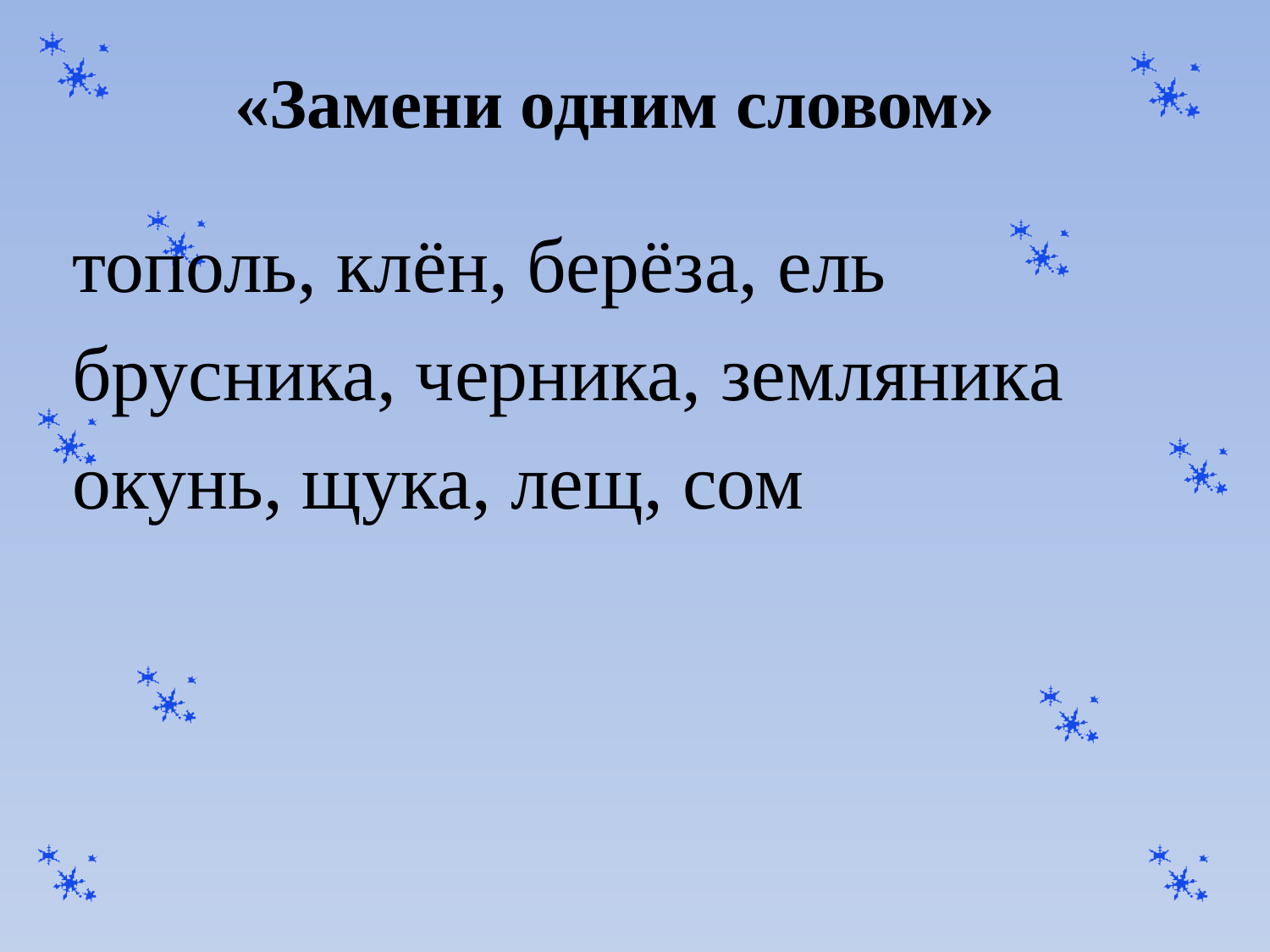

# «Замени одним словом»
тополь, клён, берёза, ель
брусника, черника, земляника
окунь, щука, лещ, сом